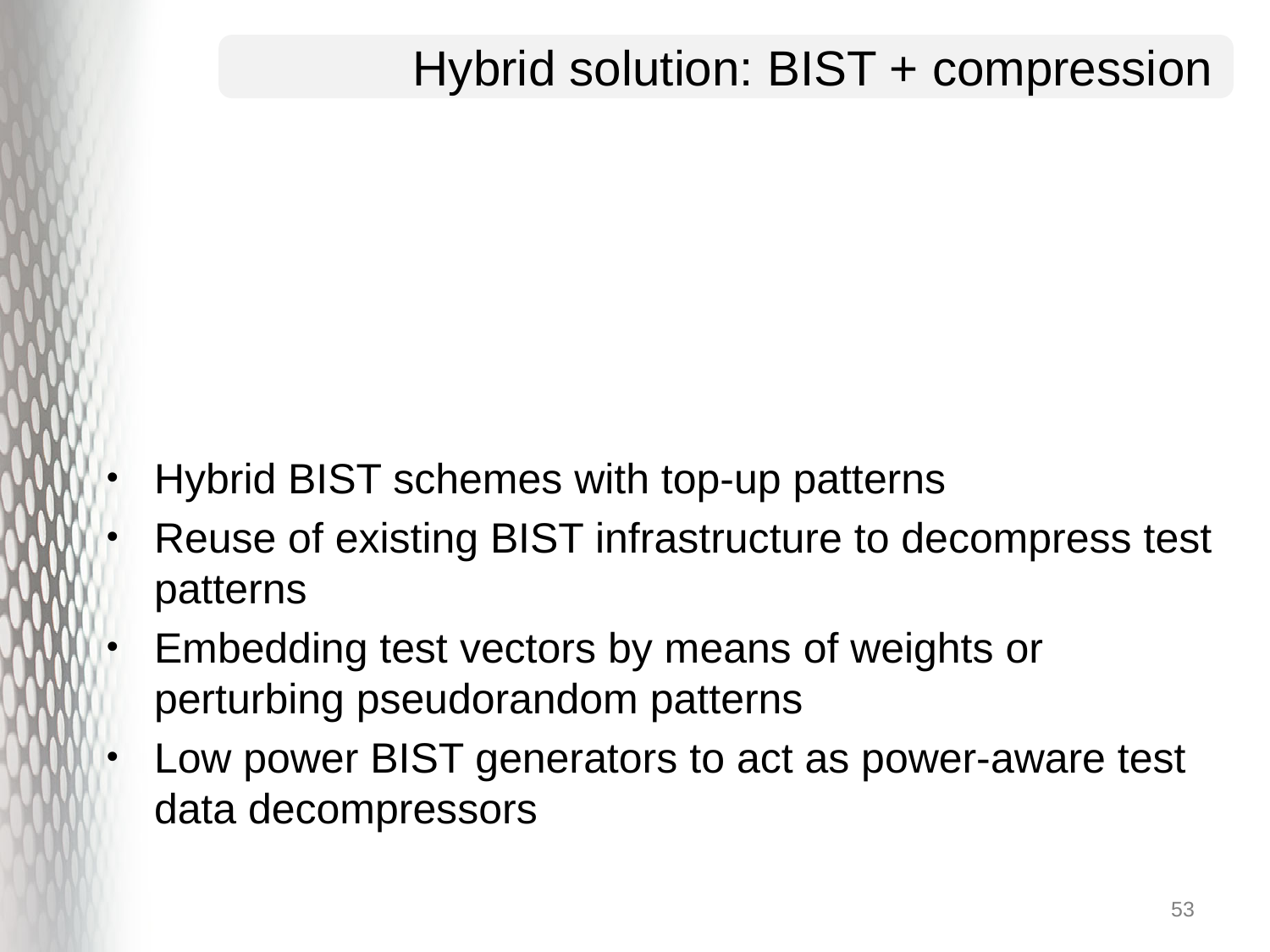

# Hybrid solution: BIST + compression
Hybrid BIST schemes with top-up patterns
Reuse of existing BIST infrastructure to decompress test patterns
Embedding test vectors by means of weights or perturbing pseudorandom patterns
Low power BIST generators to act as power-aware test data decompressors